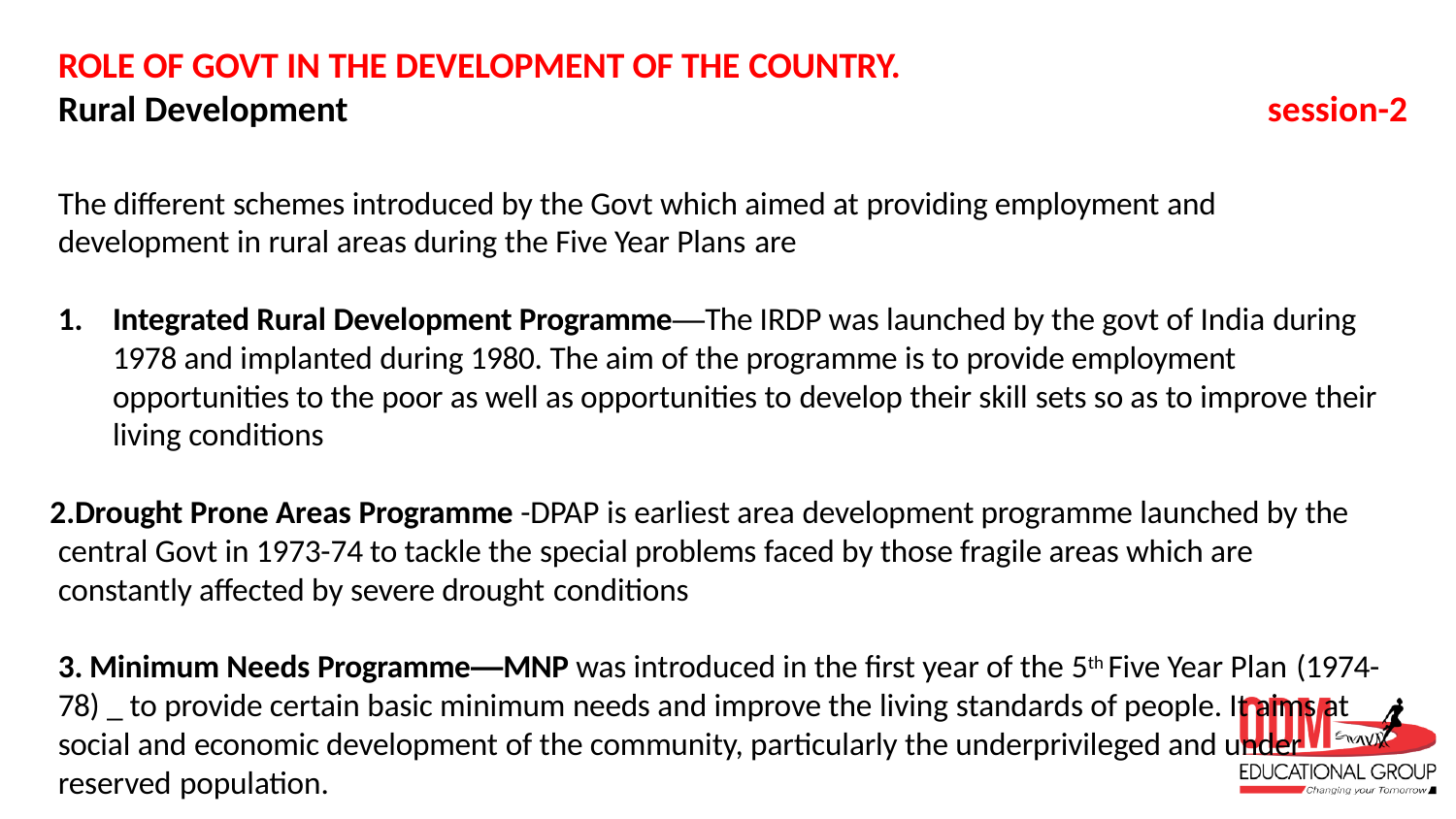

# ROLE OF GOVT IN THE DEVELOPMENT OF THE COUNTRY.
Rural Development
session-2
The different schemes introduced by the Govt which aimed at providing employment and  development in rural areas during the Five Year Plans are

Integrated Rural Development Programme—The IRDP was launched by the govt of India during  1978 and implanted during 1980. The aim of the programme is to provide employment  opportunities to the poor as well as opportunities to develop their skill sets so as to improve their  living conditions

Drought Prone Areas Programme -DPAP is earliest area development programme launched by the  central Govt in 1973-74 to tackle the special problems faced by those fragile areas which are  constantly affected by severe drought conditions

Minimum Needs Programme—MNP was introduced in the first year of the 5th Five Year Plan (1974-
78) _ to provide certain basic minimum needs and improve the living standards of people. It aims at  social and economic development of the community, particularly the underprivileged and under  reserved population.